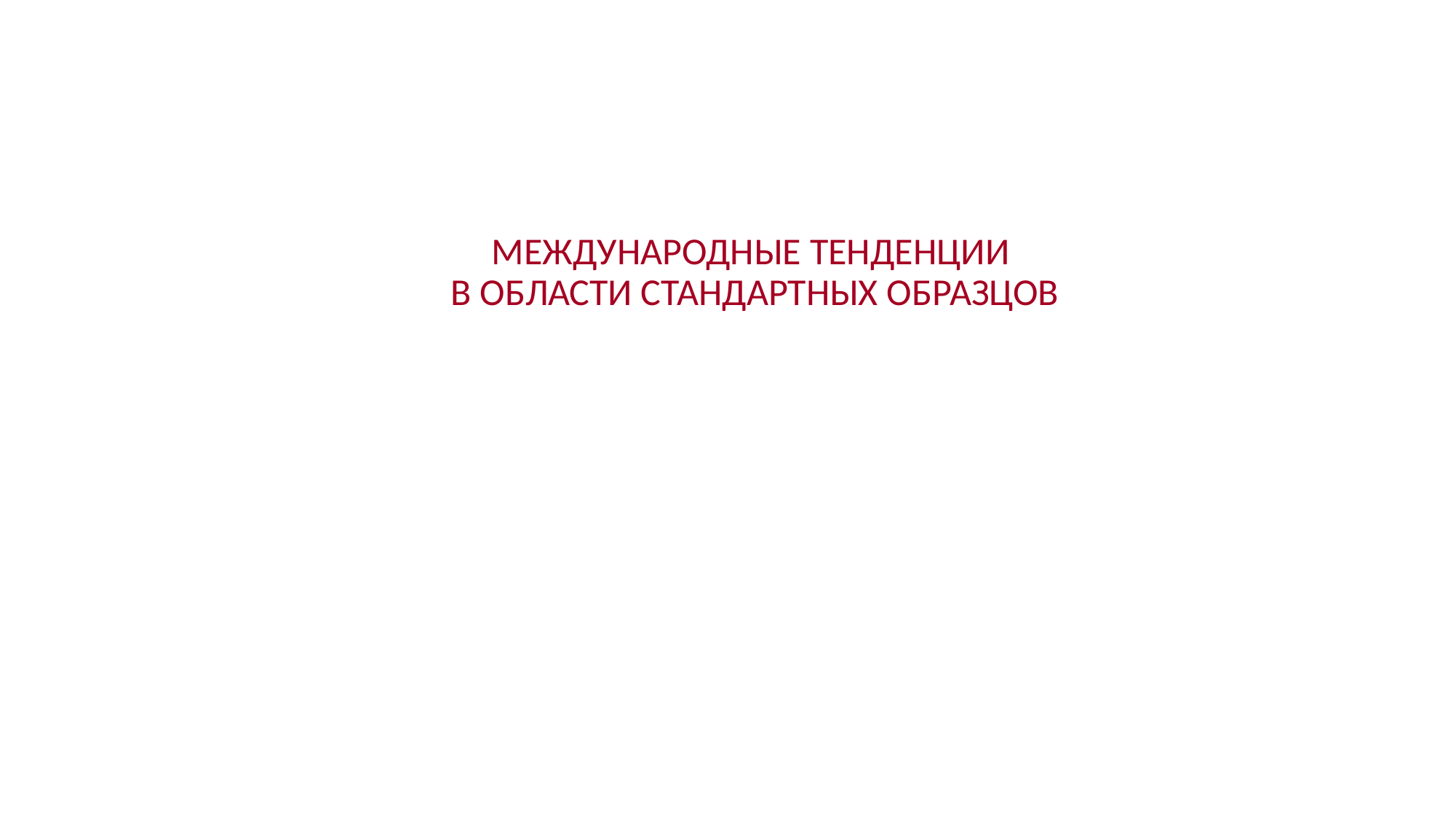

# МЕЖДУНАРОДНЫЕ ТЕНДЕНЦИИ В ОБЛАСТИ СТАНДАРТНЫХ ОБРАЗЦОВ